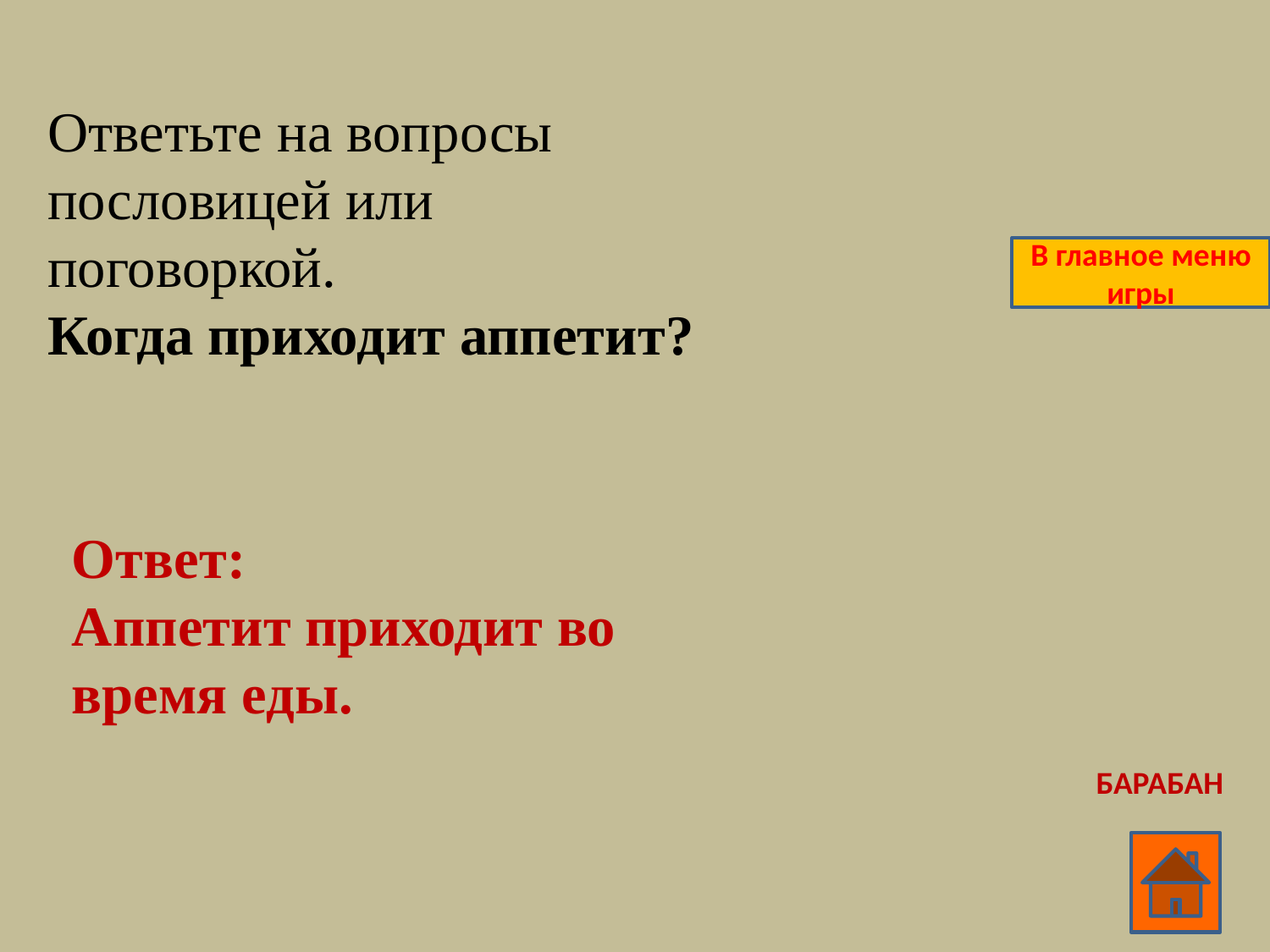

Ответьте на вопросы пословицей или поговоркой.
Когда приходит аппетит?
В главное меню игры
Ответ:
Аппетит приходит во время еды.
БАРАБАН